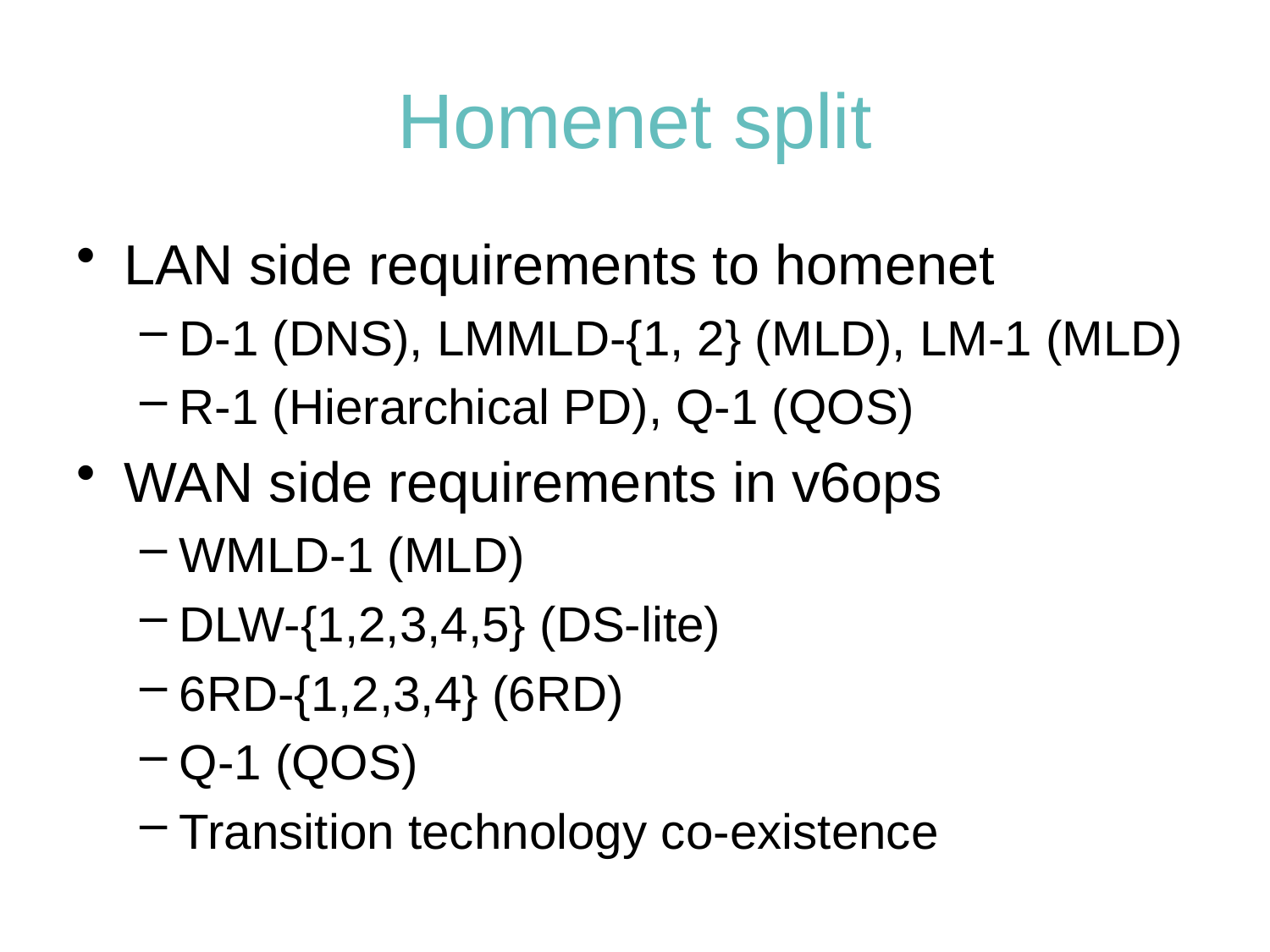

# Homenet split
LAN side requirements to homenet
D-1 (DNS), LMMLD-{1, 2} (MLD), LM-1 (MLD)
R-1 (Hierarchical PD), Q-1 (QOS)
WAN side requirements in v6ops
WMLD-1 (MLD)
DLW-{1,2,3,4,5} (DS-lite)
6RD-{1,2,3,4} (6RD)
Q-1 (QOS)
Transition technology co-existence